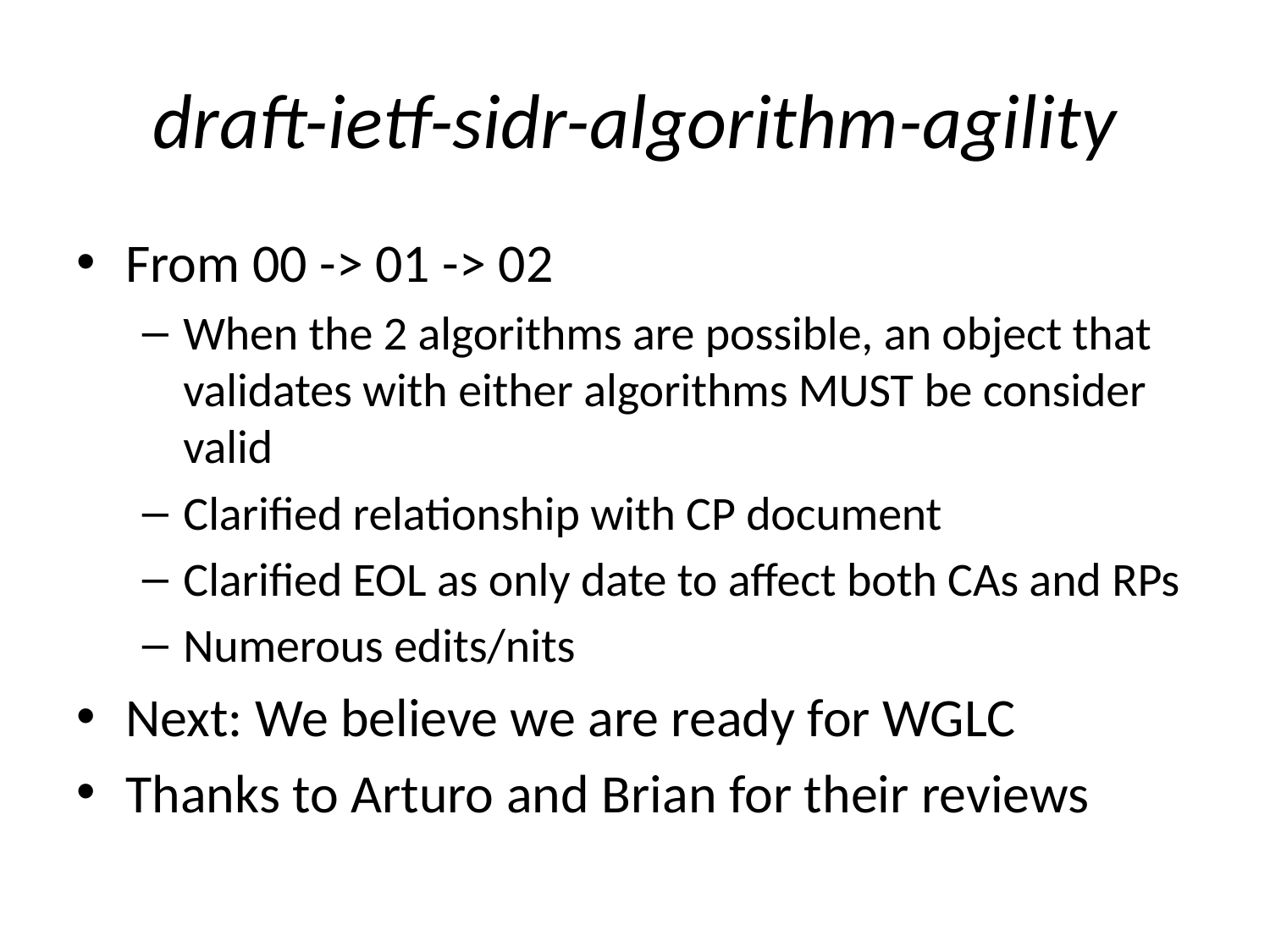

# draft-ietf-sidr-algorithm-agility
From 00 -> 01 -> 02
When the 2 algorithms are possible, an object that validates with either algorithms MUST be consider valid
Clarified relationship with CP document
Clarified EOL as only date to affect both CAs and RPs
Numerous edits/nits
Next: We believe we are ready for WGLC
Thanks to Arturo and Brian for their reviews